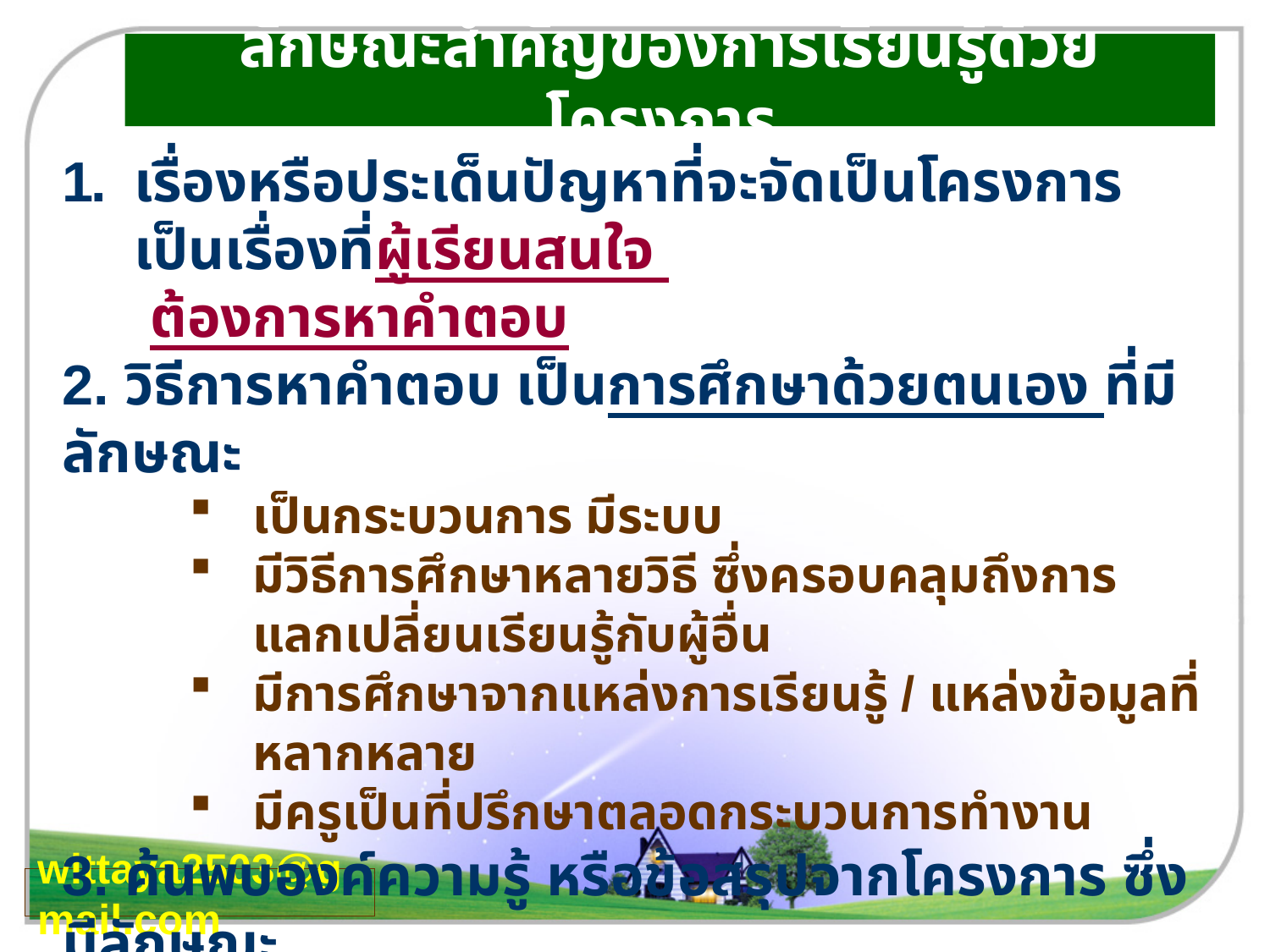

# ลักษณะสำคัญของการเรียนรู้ด้วยโครงการ
เรื่องหรือประเด็นปัญหาที่จะจัดเป็นโครงการ เป็นเรื่องที่ผู้เรียนสนใจ
      ต้องการหาคำตอบ
2. วิธีการหาคำตอบ เป็นการศึกษาด้วยตนเอง ที่มีลักษณะ
เป็นกระบวนการ มีระบบ
มีวิธีการศึกษาหลายวิธี ซึ่งครอบคลุมถึงการแลกเปลี่ยนเรียนรู้กับผู้อื่น
มีการศึกษาจากแหล่งการเรียนรู้ / แหล่งข้อมูลที่หลากหลาย
มีครูเป็นที่ปรึกษาตลอดกระบวนการทำงาน
3. ค้นพบองค์ความรู้ หรือข้อสรุปจากโครงการ ซึ่งมีลักษณะ
สามารถนำไปใช้ในชีวิตจริงได้
กระตุ้นให้ต้องการที่จะศึกษาหาคำตอบอย่างต่อเนื่อง
สามารถแลกเปลี่ยนเรียนรู้กับผู้อื่นได้
wittaya2503@gmail.com
23/06/57
11